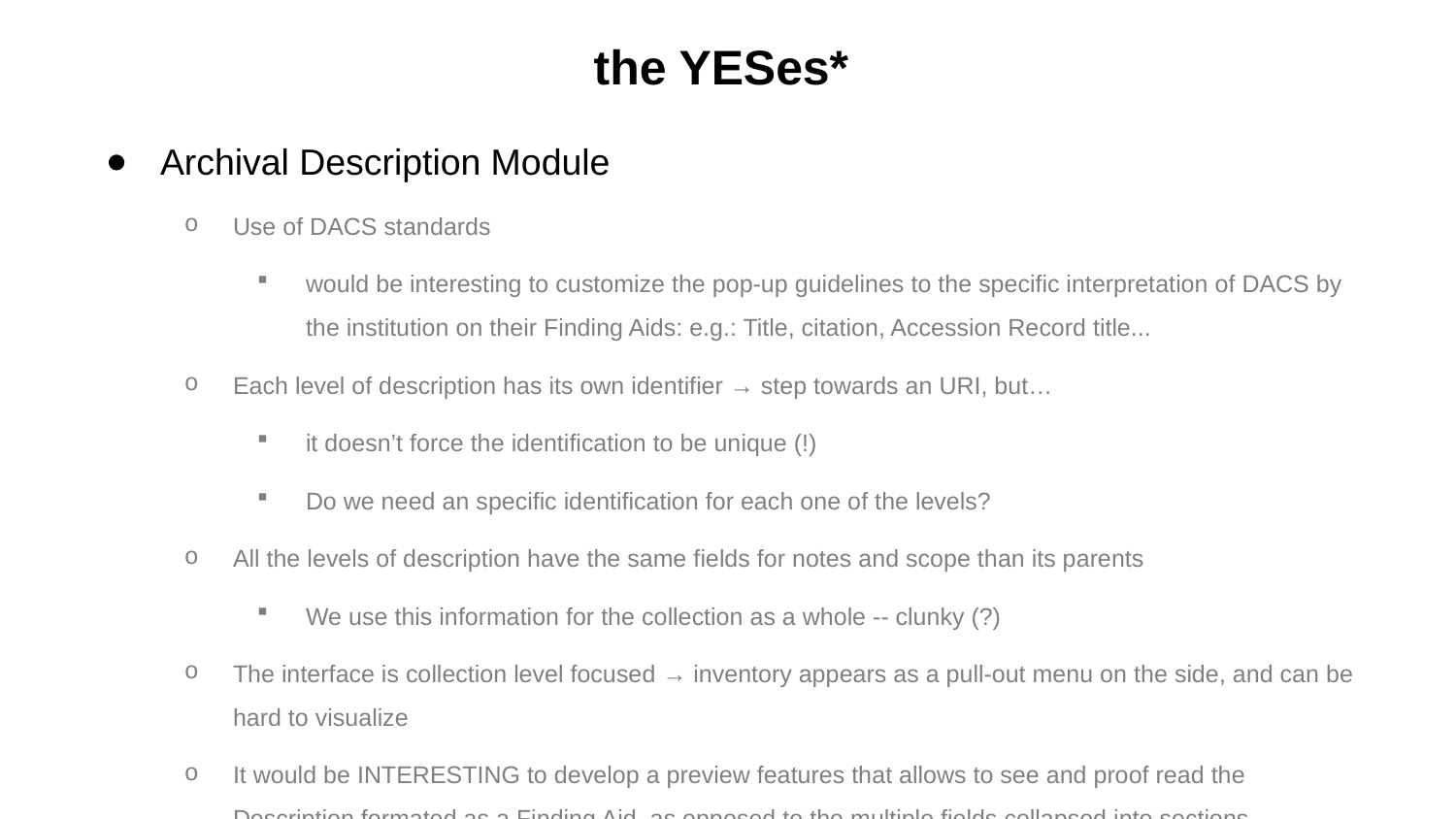

# the YESes*
Archival Description Module
Use of DACS standards
would be interesting to customize the pop-up guidelines to the specific interpretation of DACS by the institution on their Finding Aids: e.g.: Title, citation, Accession Record title...
Each level of description has its own identifier → step towards an URI, but…
it doesn’t force the identification to be unique (!)
Do we need an specific identification for each one of the levels?
All the levels of description have the same fields for notes and scope than its parents
We use this information for the collection as a whole -- clunky (?)
The interface is collection level focused → inventory appears as a pull-out menu on the side, and can be hard to visualize
It would be INTERESTING to develop a preview features that allows to see and proof read the Description formated as a Finding Aid, as opposed to the multiple fields collapsed into sections